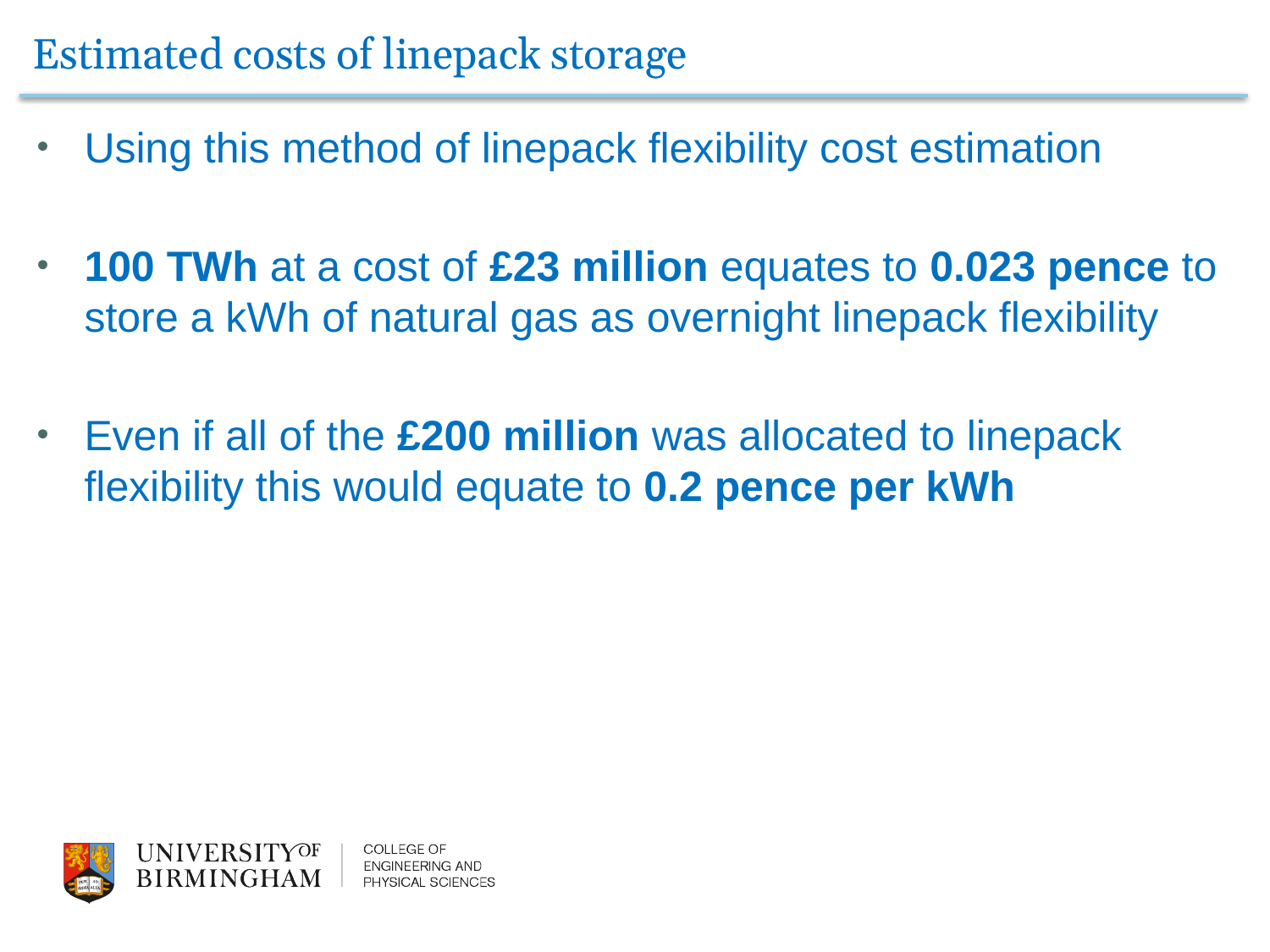

# Estimated costs of linepack storage
Using this method of linepack flexibility cost estimation

100 TWh at a cost of £23 million equates to 0.023 pence to store a kWh of natural gas as overnight linepack flexibility

Even if all of the £200 million was allocated to linepack flexibility this would equate to 0.2 pence per kWh